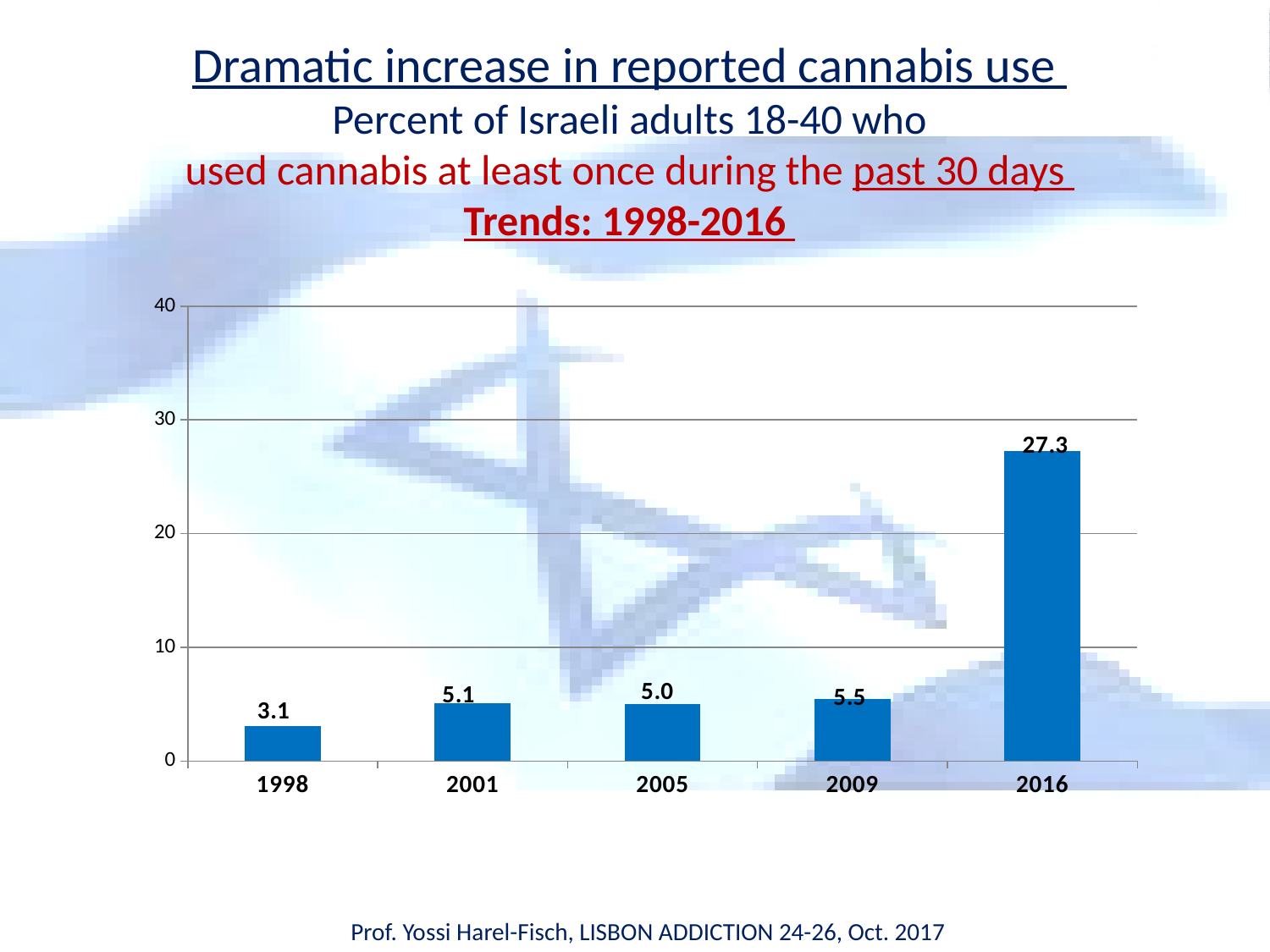

Dramatic increase in reported cannabis use
Percent of Israeli adults 18-40 who
used cannabis at least once during the past 30 days
Trends: 1998-2016

### Chart

| Category | % שימוש |
|---|---|
| 1998 | 3.1 |
| 2001 | 5.1 |
| 2005 | 5.0 |
| 2009 | 5.5 |
| 2016 | 27.3 |
Prof. Yossi Harel-Fisch, LISBON ADDICTION 24-26, Oct. 2017